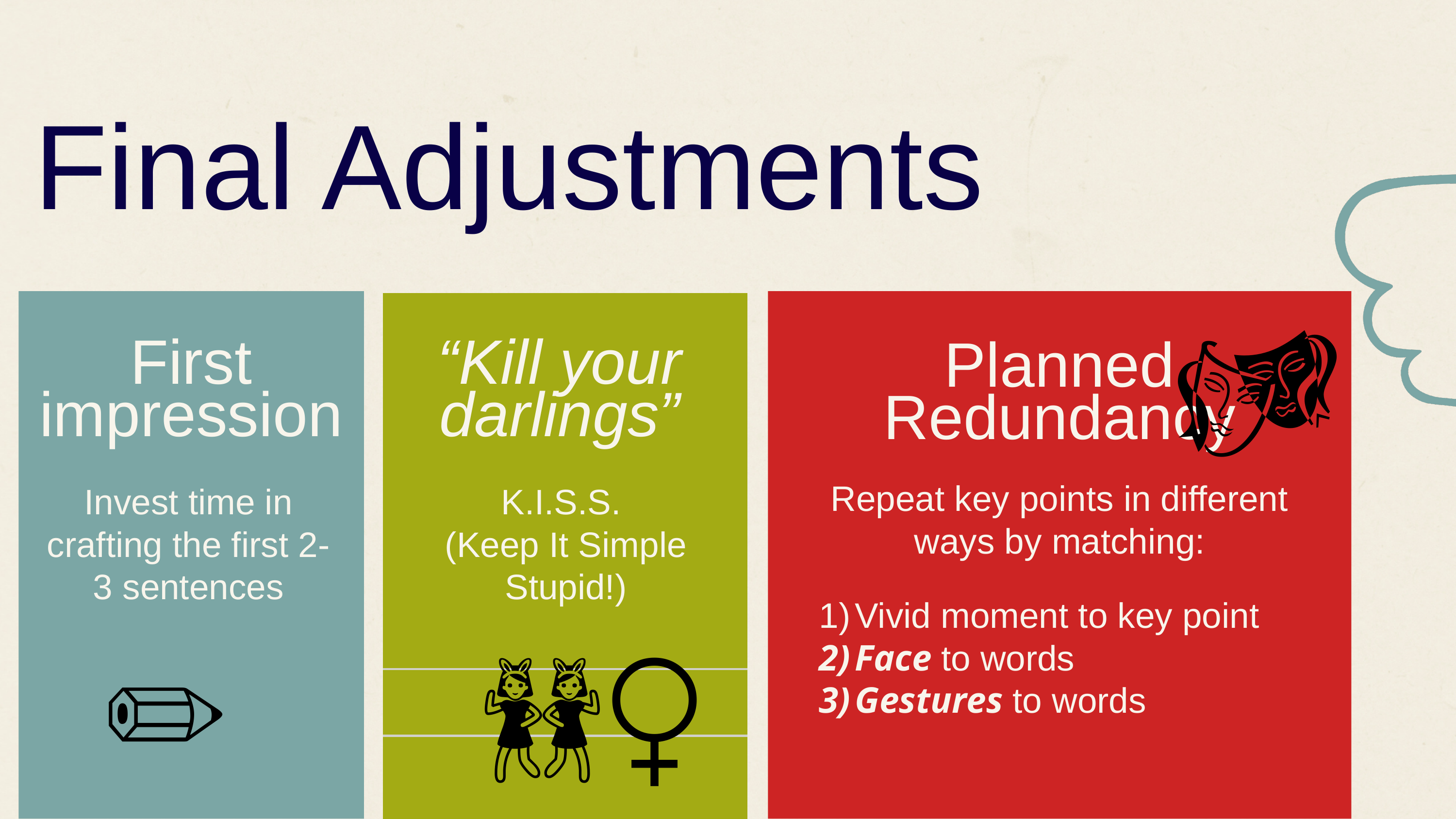

Final Adjustments
🎭

First impression
“Kill your darlings”
Planned Redundancy
Repeat key points in different ways by matching:
Invest time in crafting the first 2-3 sentences
K.I.S.S.
(Keep It Simple Stupid!)
Vivid moment to key point
Face to words
Gestures to words
✏️
👯‍♀️